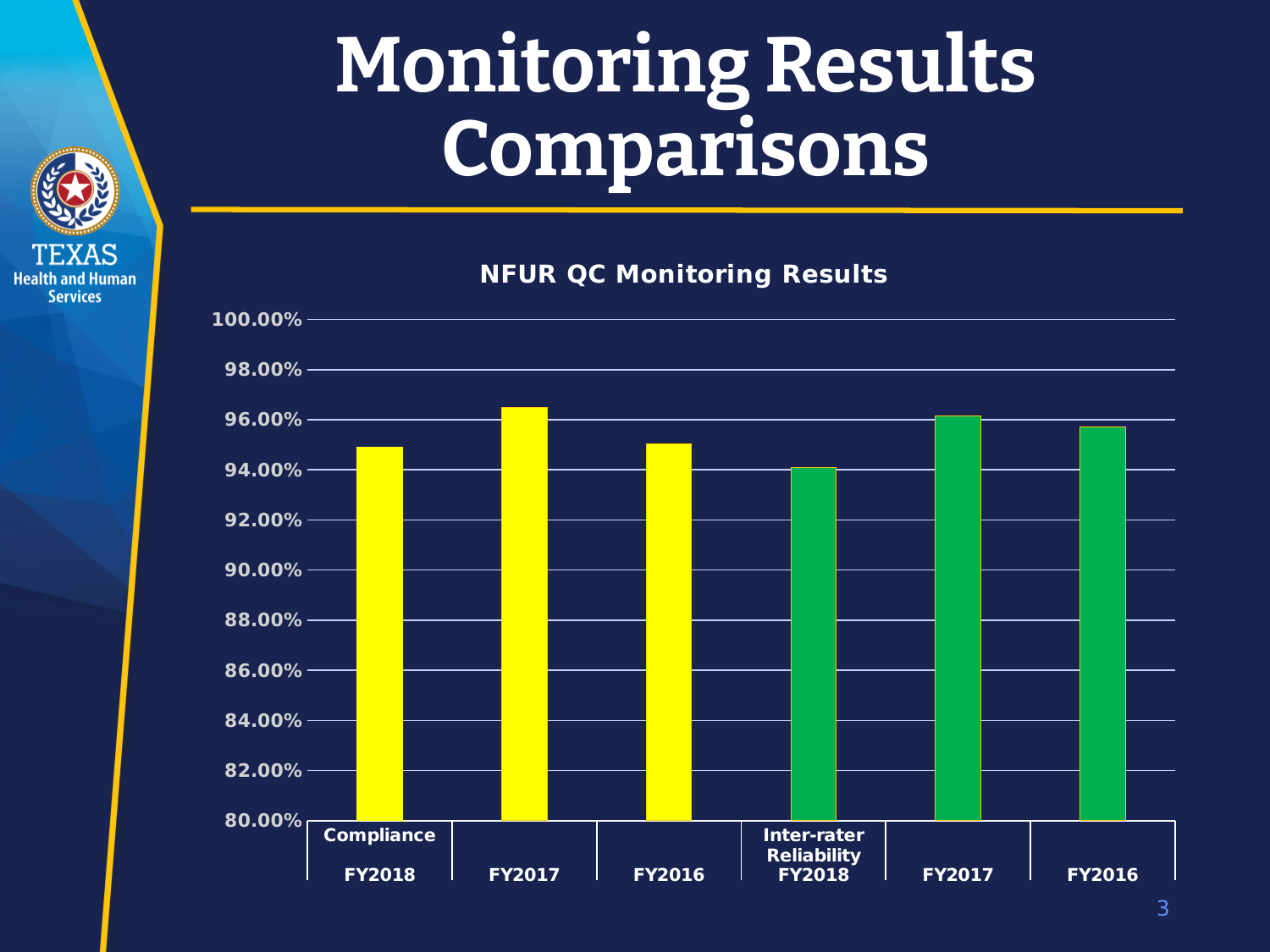

# Monitoring Results Comparisons

### Chart: NFUR QC Monitoring Results

| Category |  |
|---|---|
| Compliance | 0.949 |
|  | 0.9649 |
|  | 0.9503 |
| Inter-rater Reliability | 0.9409 |
|  | 0.9614 |
|  | 0.9571 |
3